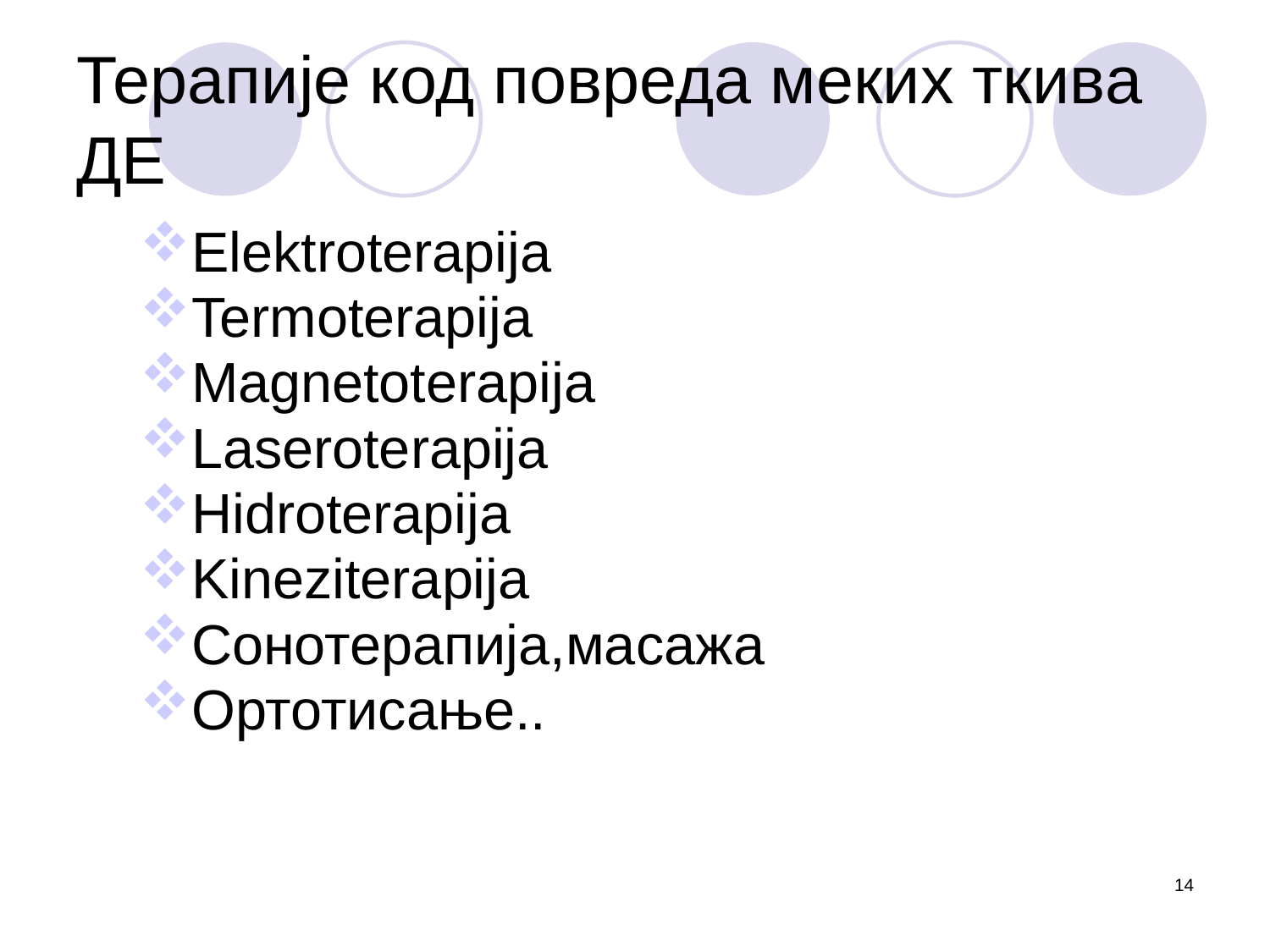

# Терапије код повреда меких ткива ДЕ
Elektroterapija
Termoterapija
Magnetoterapija
Laseroterapija
Hidroterapija
Kineziterapija
Сонотерапија,масажа
Ортотисање..

14